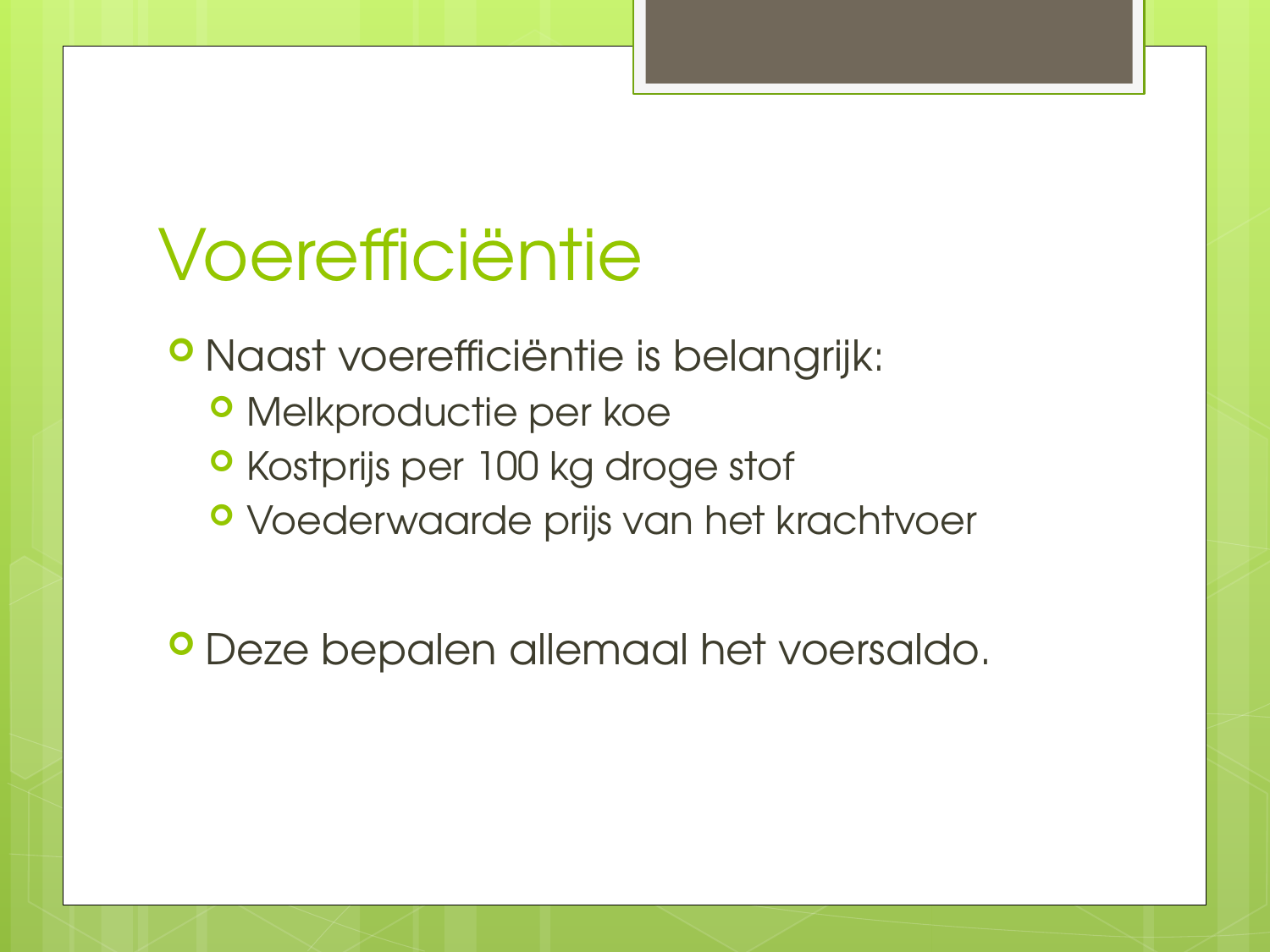

# Voerefficiëntie
Naast voerefficiëntie is belangrijk:
Melkproductie per koe
Kostprijs per 100 kg droge stof
Voederwaarde prijs van het krachtvoer

Deze bepalen allemaal het voersaldo.